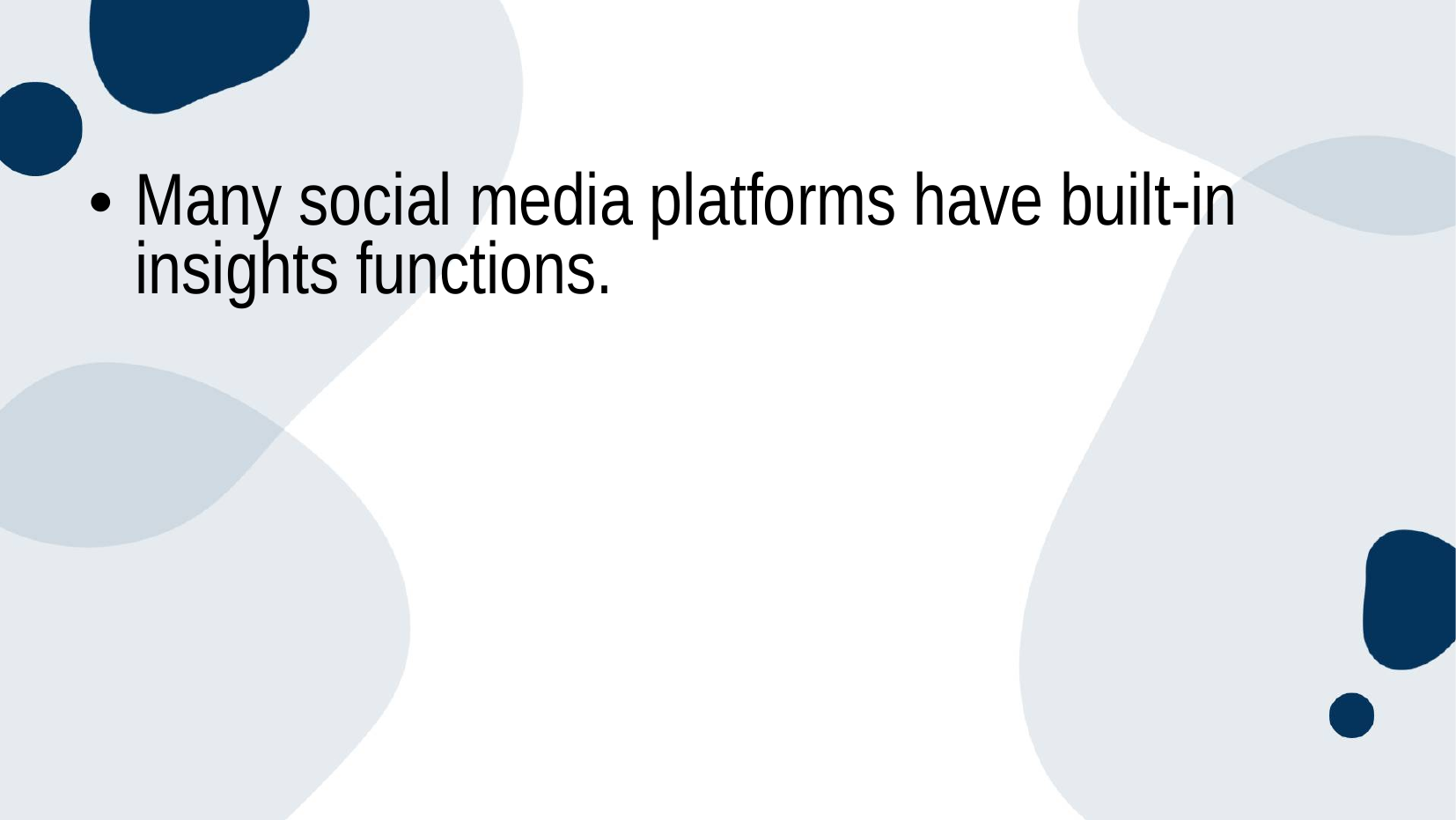

Many social media platforms have built-in insights functions.